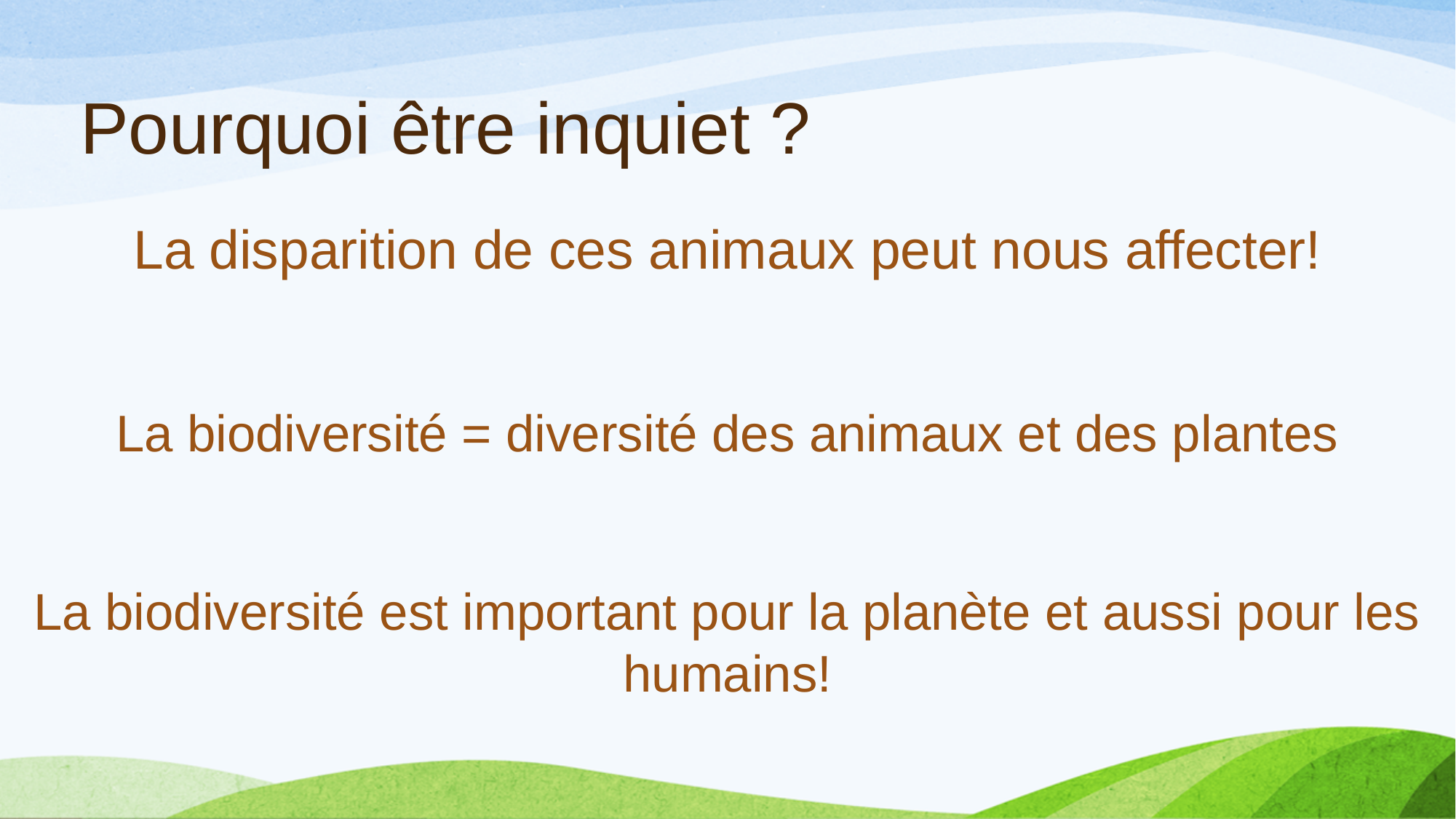

# Pourquoi être inquiet ?
La disparition de ces animaux peut nous affecter!

La biodiversité = diversité des animaux et des plantes

La biodiversité est important pour la planète et aussi pour les humains!